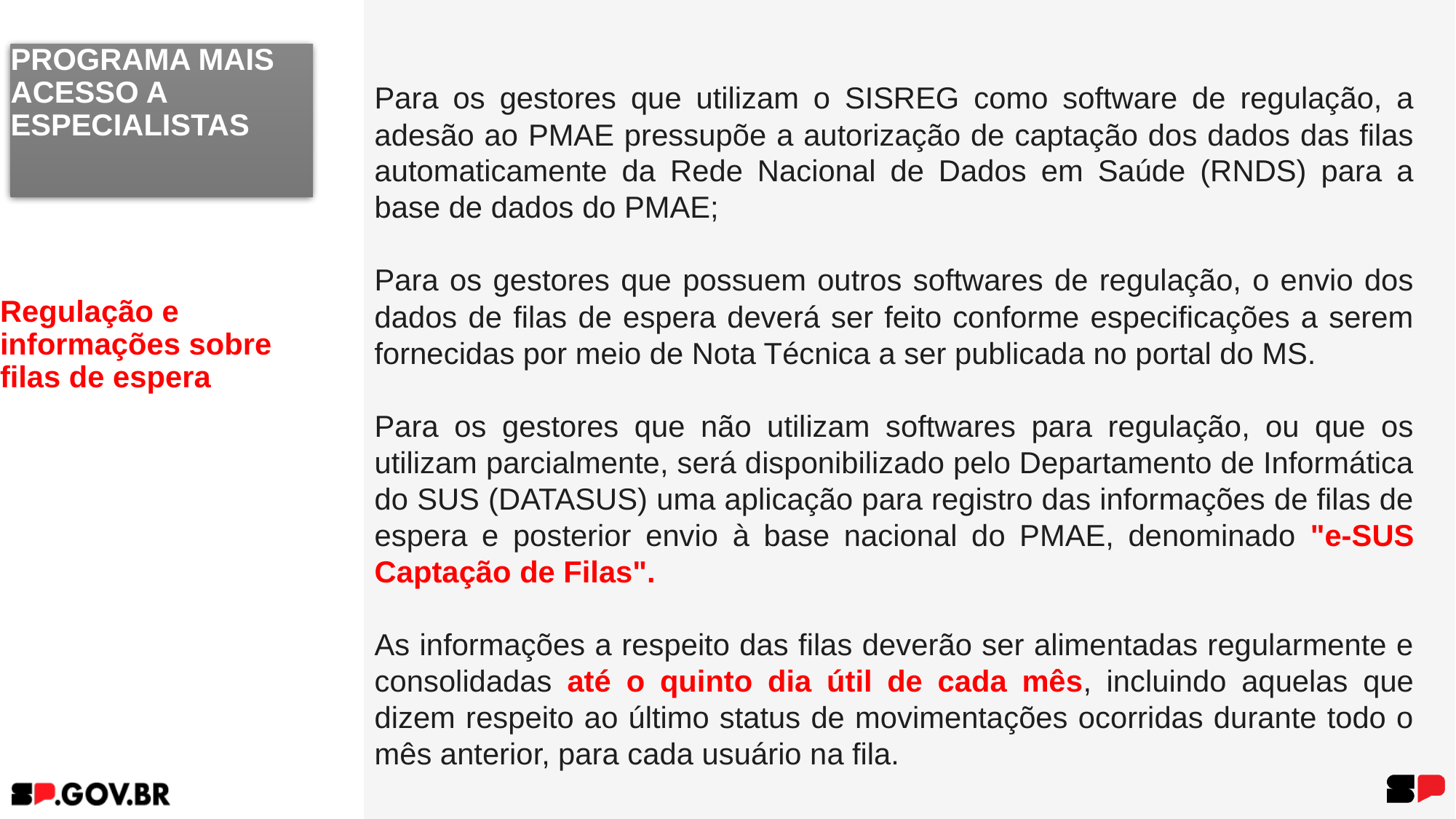

PROGRAMA MAIS ACESSO A ESPECIALISTAS
Para os gestores que utilizam o SISREG como software de regulação, a adesão ao PMAE pressupõe a autorização de captação dos dados das filas automaticamente da Rede Nacional de Dados em Saúde (RNDS) para a base de dados do PMAE;

Para os gestores que possuem outros softwares de regulação, o envio dos dados de filas de espera deverá ser feito conforme especificações a serem fornecidas por meio de Nota Técnica a ser publicada no portal do MS.

Para os gestores que não utilizam softwares para regulação, ou que os utilizam parcialmente, será disponibilizado pelo Departamento de Informática do SUS (DATASUS) uma aplicação para registro das informações de filas de espera e posterior envio à base nacional do PMAE, denominado "e-SUS Captação de Filas".

As informações a respeito das filas deverão ser alimentadas regularmente e consolidadas até o quinto dia útil de cada mês, incluindo aquelas que dizem respeito ao último status de movimentações ocorridas durante todo o mês anterior, para cada usuário na fila.
# Regulação e informações sobre filas de espera